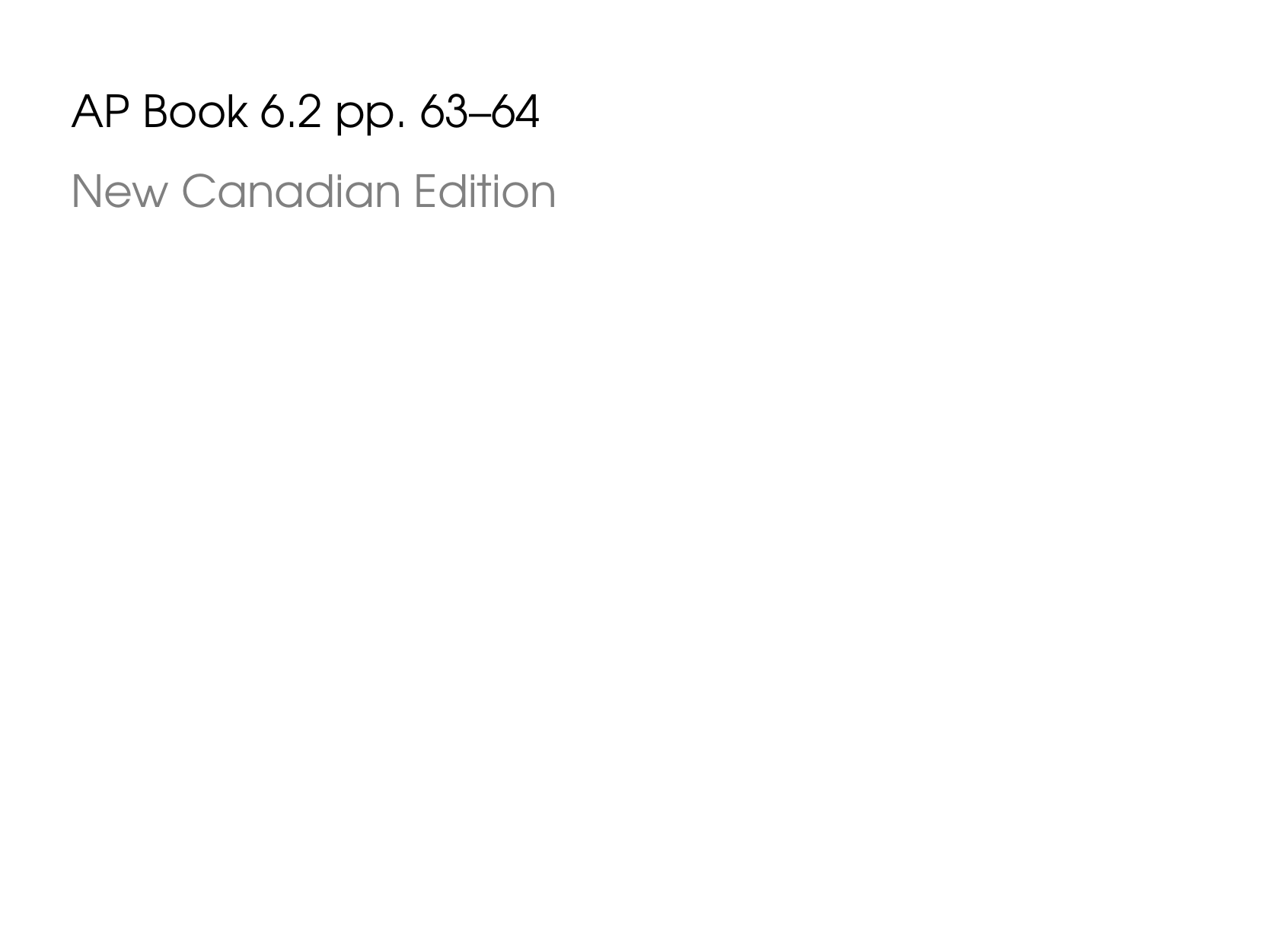

AP Book 6.2 pp. 63–64
New Canadian Edition